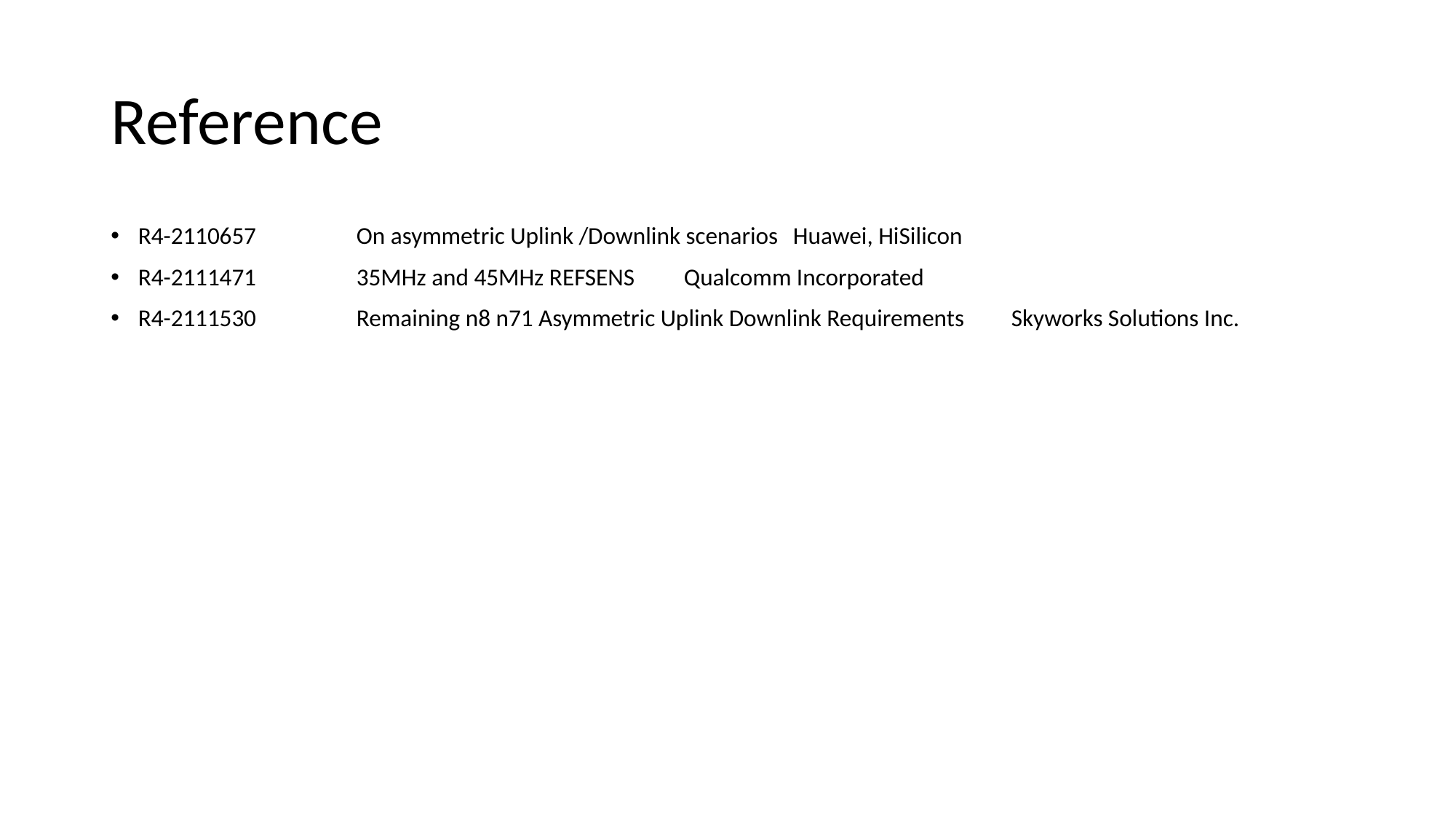

# Reference
R4-2110657	On asymmetric Uplink /Downlink scenarios	Huawei, HiSilicon
R4-2111471	35MHz and 45MHz REFSENS	Qualcomm Incorporated
R4-2111530	Remaining n8 n71 Asymmetric Uplink Downlink Requirements	Skyworks Solutions Inc.